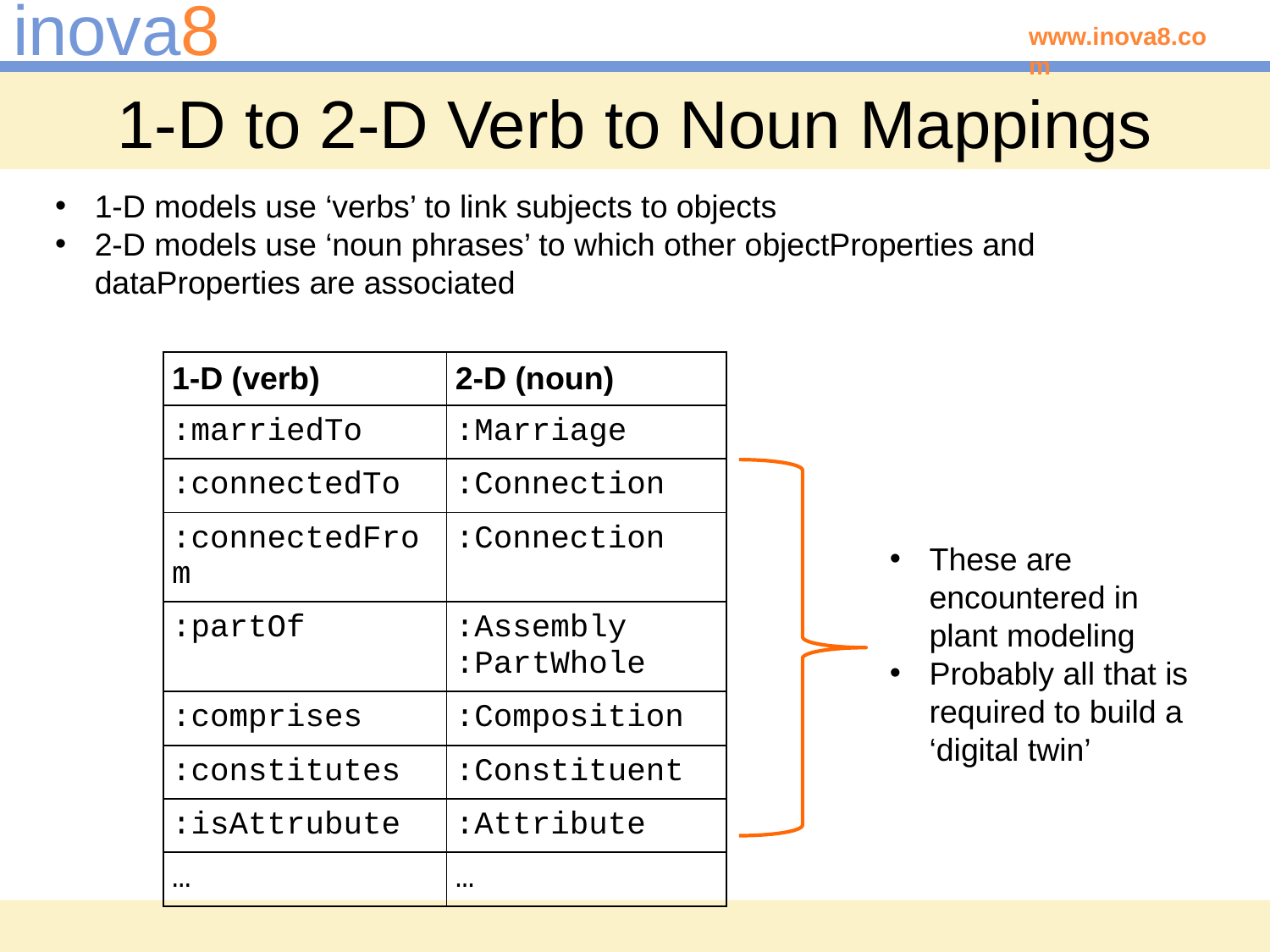

# 1-D to 2-D Verb to Noun Mappings
1-D models use ‘verbs’ to link subjects to objects
2-D models use ‘noun phrases’ to which other objectProperties and dataProperties are associated
| 1-D (verb) | 2-D (noun) |
| --- | --- |
| :marriedTo | :Marriage |
| :connectedTo | :Connection |
| :connectedFrom | :Connection |
| :partOf | :Assembly :PartWhole |
| :comprises | :Composition |
| :constitutes | :Constituent |
| :isAttrubute | :Attribute |
| … | … |

These are encountered in plant modeling
Probably all that is required to build a ‘digital twin’